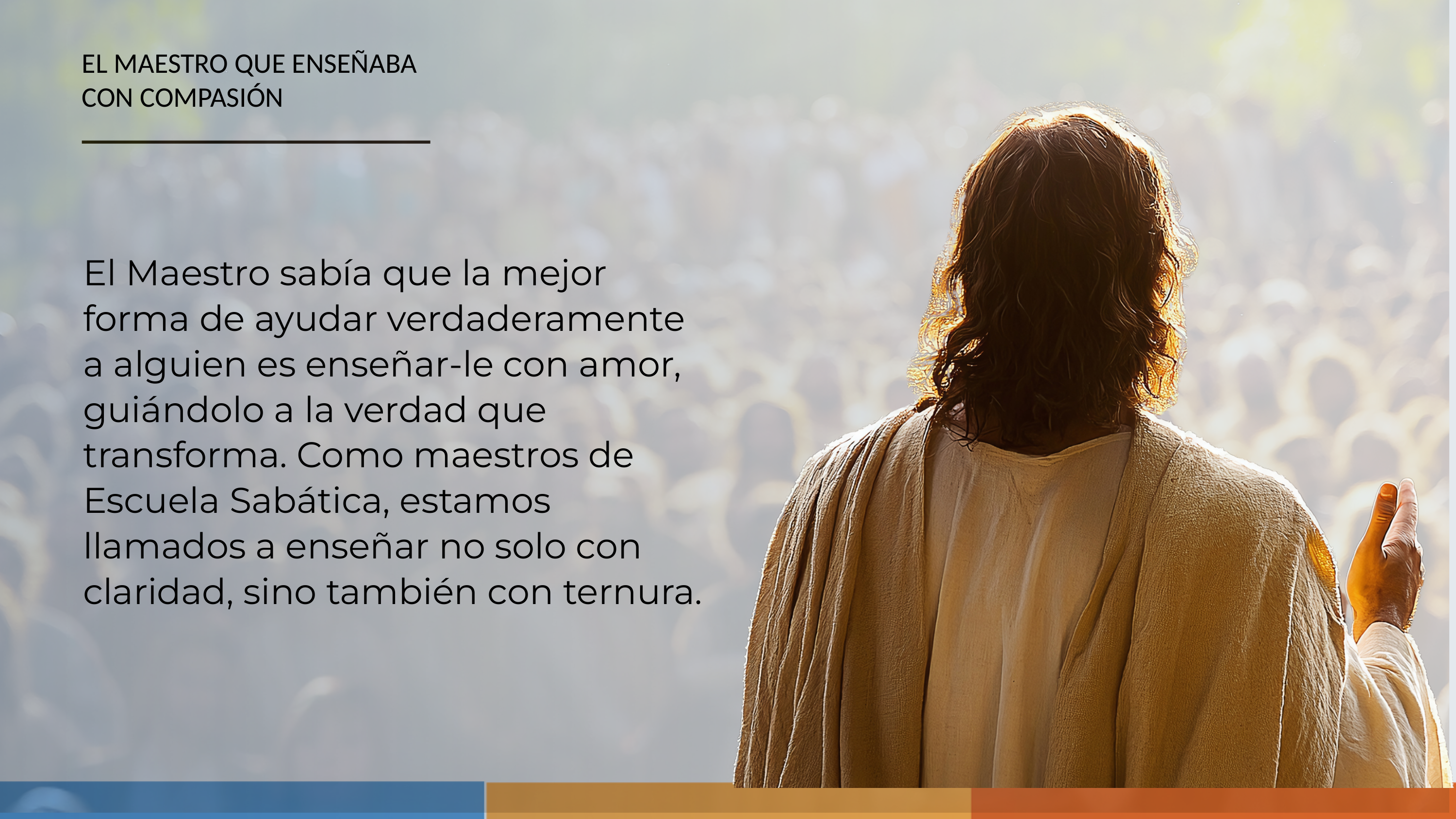

EL MAESTRO QUE ENSEÑABA CON COMPASIÓN

El Maestro sabía que la mejor forma de ayudar verdaderamente a alguien es enseñar-le con amor, guiándolo a la verdad que transforma. Como maestros de Escuela Sabática, estamos llamados a enseñar no solo con claridad, sino también con ternura.